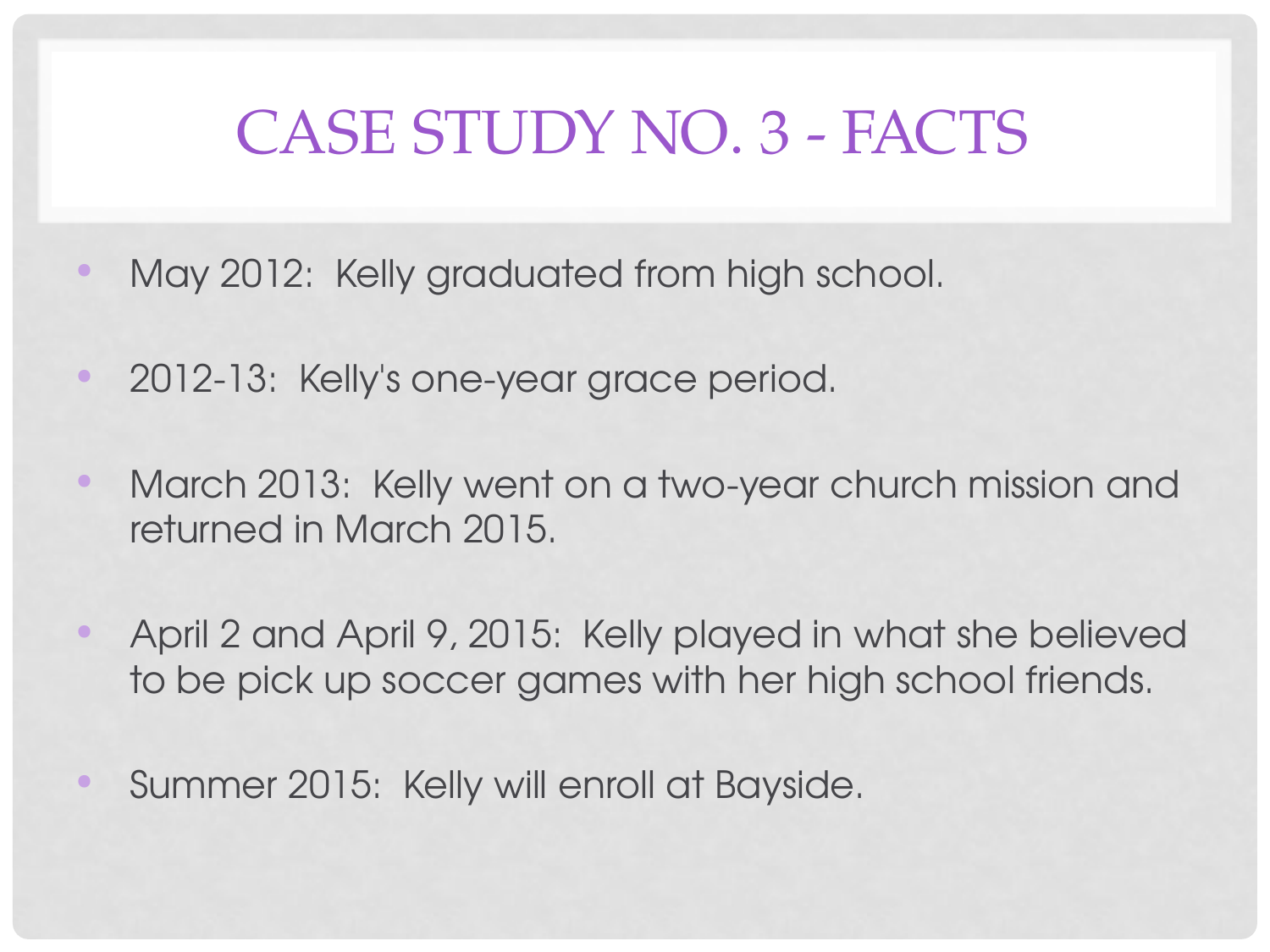

# Case study no. 3 - facts
May 2012:  Kelly graduated from high school.

2012-13:  Kelly's one-year grace period.

March 2013:  Kelly went on a two-year church mission and returned in March 2015.

April 2 and April 9, 2015:  Kelly played in what she believed to be pick up soccer games with her high school friends.

Summer 2015:  Kelly will enroll at Bayside.